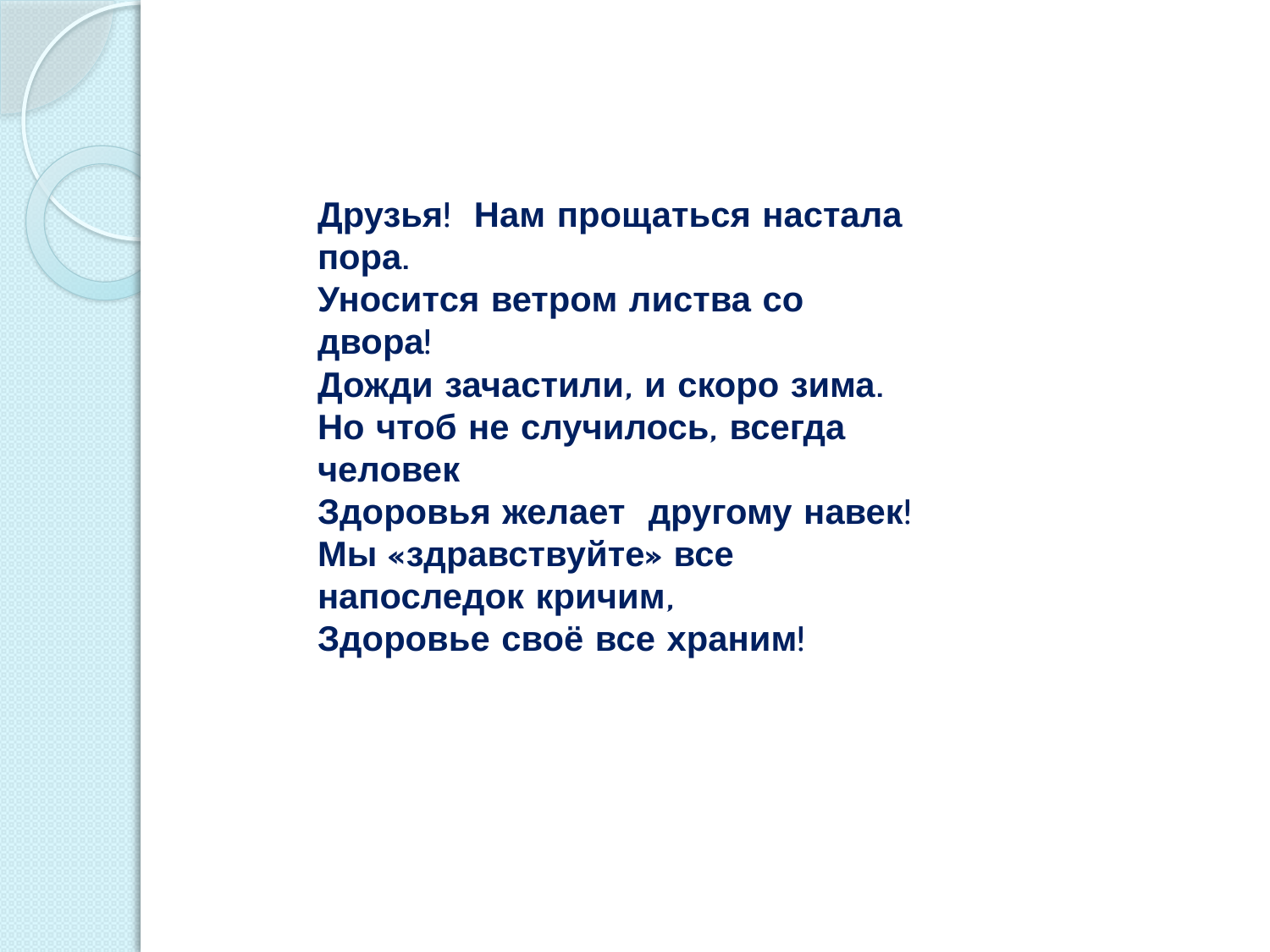

Друзья!  Нам прощаться настала пора.
Уносится ветром листва со двора!
Дожди зачастили, и скоро зима.
Но чтоб не случилось, всегда человек
Здоровья желает  другому навек!
Мы «здравствуйте» все напоследок кричим,
Здоровье своё все храним!